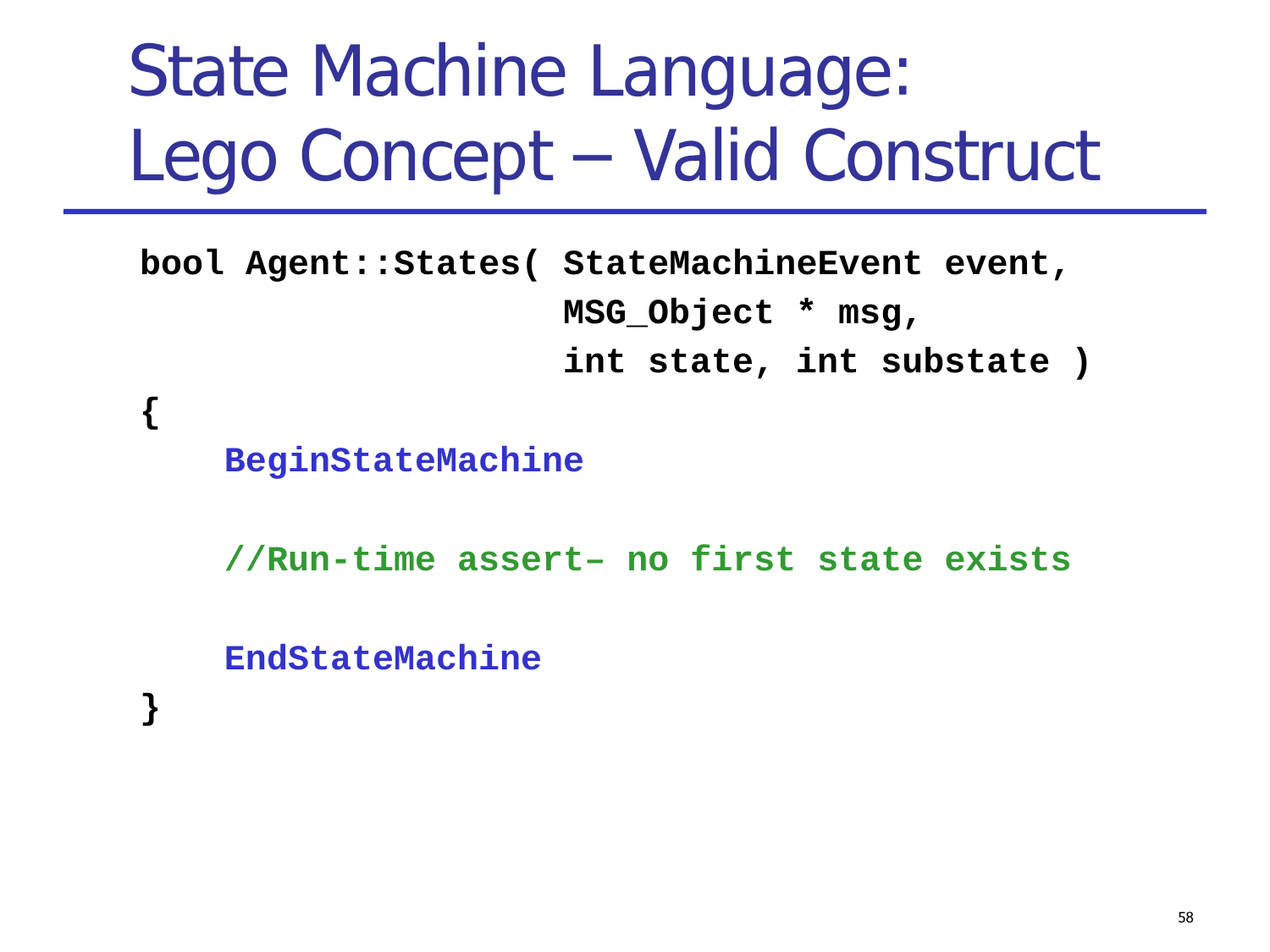

# State Machine Language: Lego Concept – Valid Construct
bool Agent::States( StateMachineEvent event,
                    MSG_Object * msg,
                    int state, int substate )
{
    BeginStateMachine

    //Run-time assert– no first state exists

    EndStateMachine
}
58